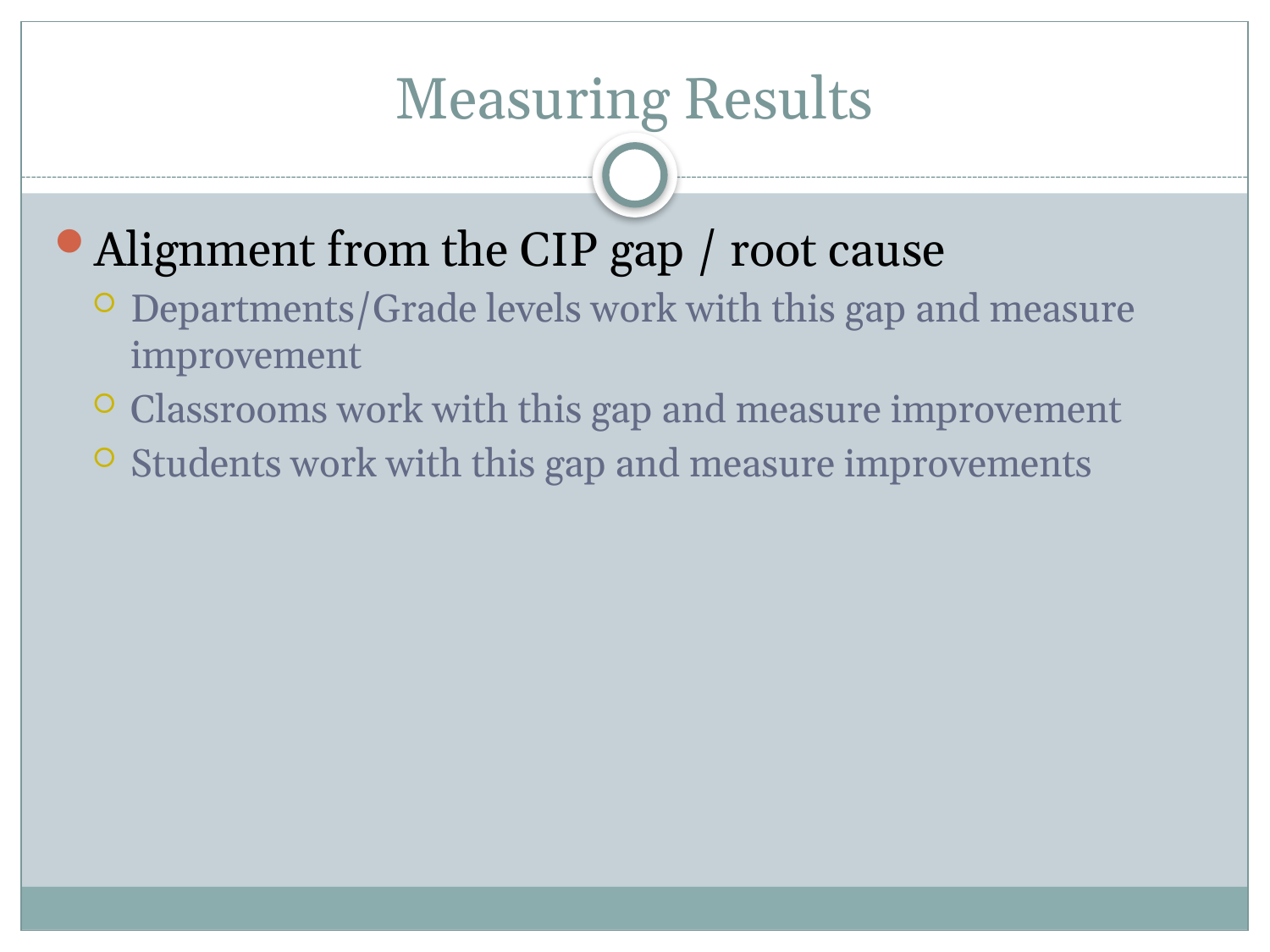

# Measuring Results
Alignment from the CIP gap / root cause
Departments/Grade levels work with this gap and measure improvement
Classrooms work with this gap and measure improvement
Students work with this gap and measure improvements